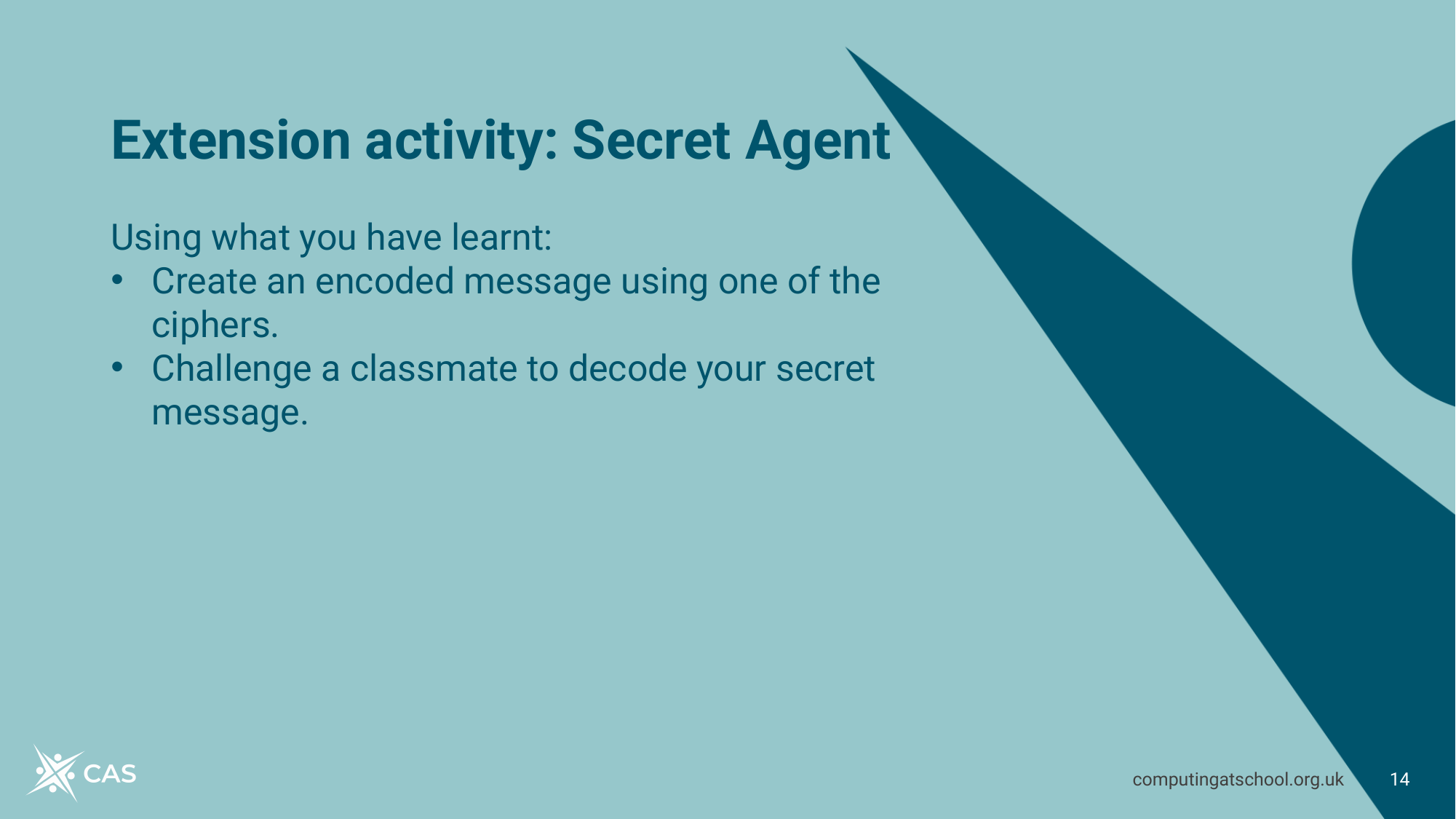

# Extension activity: Secret Agent Using what you have learnt:
Create an encoded message using one of the ciphers.
Challenge a classmate to decode your secret message.

computingatschool.org.uk
14